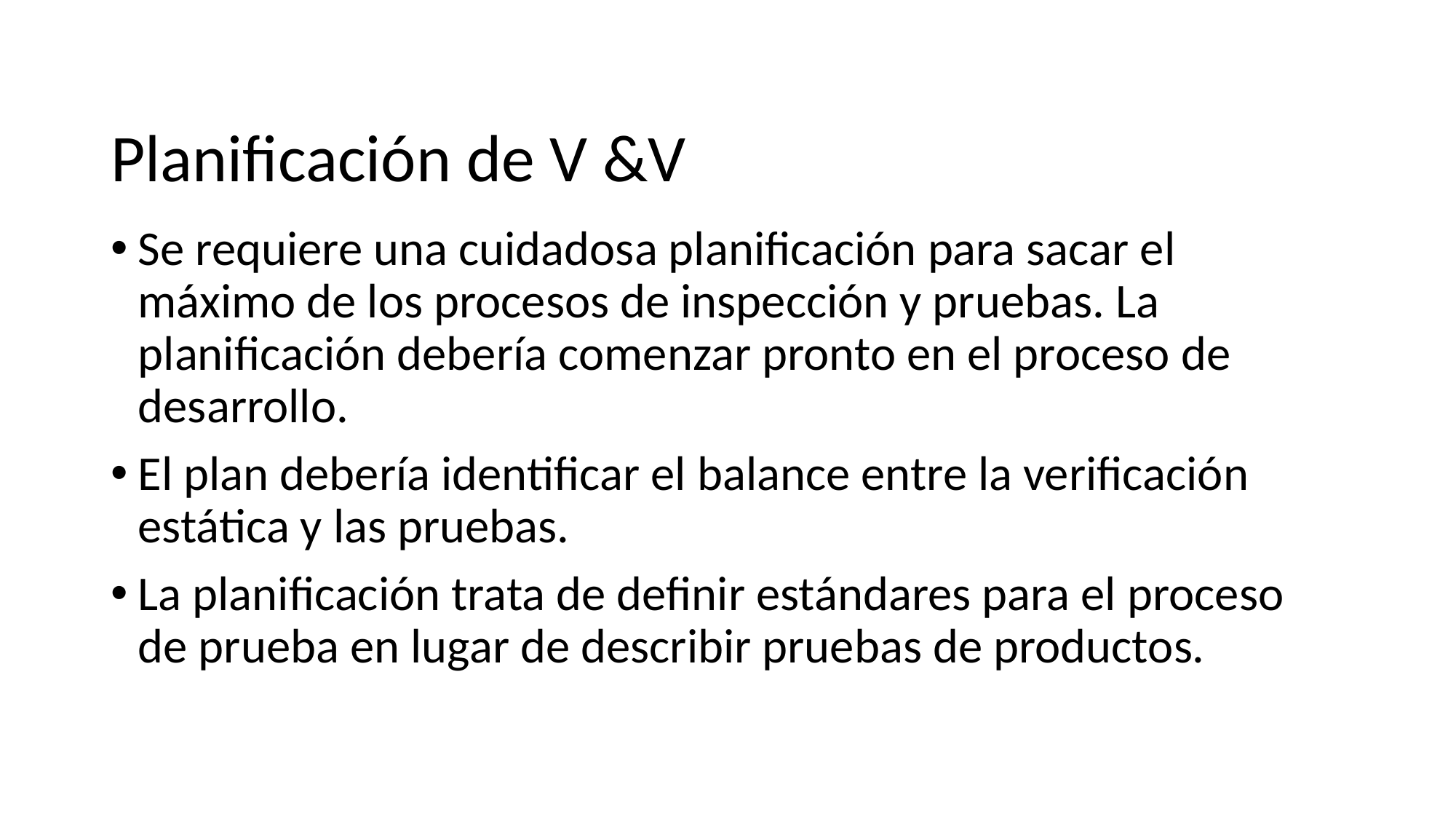

# Planificación de V &V
Se requiere una cuidadosa planificación para sacar el máximo de los procesos de inspección y pruebas. La planificación debería comenzar pronto en el proceso de desarrollo.
El plan debería identificar el balance entre la verificación estática y las pruebas.
La planificación trata de definir estándares para el proceso de prueba en lugar de describir pruebas de productos.